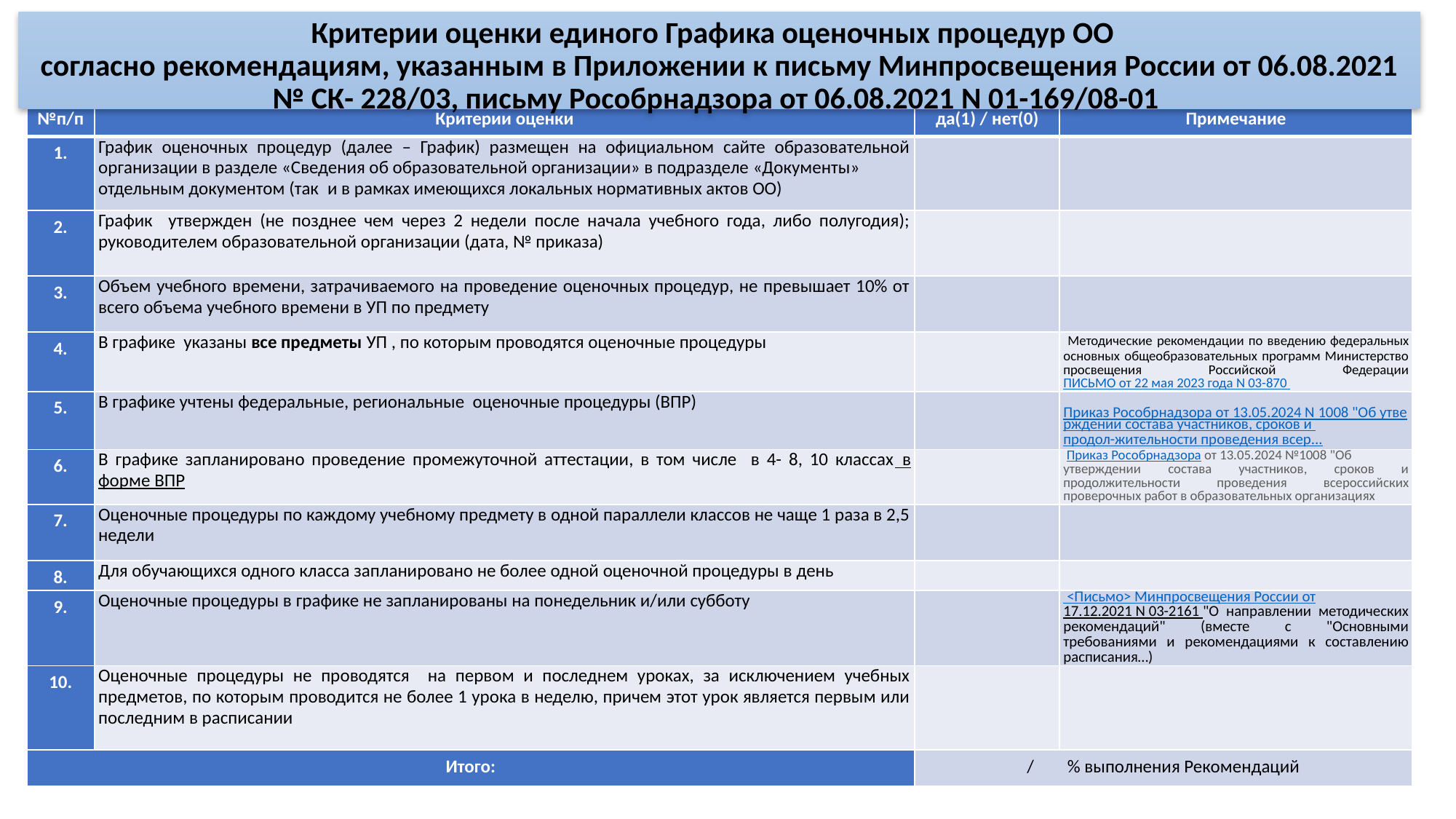

Критерии оценки единого Графика оценочных процедур ОО
согласно рекомендациям, указанным в Приложении к письму Минпросвещения России от 06.08.2021 № СК- 228/03, письму Рособрнадзора от 06.08.2021 N 01-169/08-01
| №п/п | Критерии оценки | да(1) / нет(0) | Примечание |
| --- | --- | --- | --- |
| 1. | График оценочных процедур (далее – График) размещен на официальном сайте образовательной организации в разделе «Сведения об образовательной организации» в подразделе «Документы» отдельным документом (так  и в рамках имеющихся локальных нормативных актов ОО) |  |  |
| 2. | График утвержден (не позднее чем через 2 недели после начала учебного года, либо полугодия); руководителем образовательной организации (дата, № приказа) |  |  |
| 3. | Объем учебного времени, затрачиваемого на проведение оценочных процедур, не превышает 10% от всего объема учебного времени в УП по предмету |  |  |
| 4. | В графике указаны все предметы УП , по которым проводятся оценочные процедуры |  | Методические рекомендации по введению федеральных основных общеобразовательных программ Министерство просвещения Российской Федерации ПИСЬМО от 22 мая 2023 года N 03-870 |
| 5. | В графике учтены федеральные, региональные оценочные процедуры (ВПР) |  | Приказ Рособрнадзора от 13.05.2024 N 1008 "Об утверждении состава участников, сроков и продол-жительности проведения всер... |
| 6. | В графике запланировано проведение промежуточной аттестации, в том числе в 4- 8, 10 классах в форме ВПР |  | Приказ Рособрнадзора от 13.05.2024 №1008 "Об утверждении состава участников, сроков и продолжительности проведения всероссийских проверочных работ в образовательных организациях |
| 7. | Оценочные процедуры по каждому учебному предмету в одной параллели классов не чаще 1 раза в 2,5 недели |  |  |
| 8. | Для обучающихся одного класса запланировано не более одной оценочной процедуры в день |  |  |
| 9. | Оценочные процедуры в графике не запланированы на понедельник и/или субботу |  | <Письмо> Минпросвещения России от 17.12.2021 N 03-2161 "О направлении методических рекомендаций" (вместе с "Основными требованиями и рекомендациями к составлению расписания…) |
| 10. | Оценочные процедуры не проводятся на первом и последнем уроках, за исключением учебных предметов, по которым проводится не более 1 урока в неделю, причем этот урок является первым или последним в расписании |  |  |
| Итого: |  | / % выполнения Рекомендаций |  |